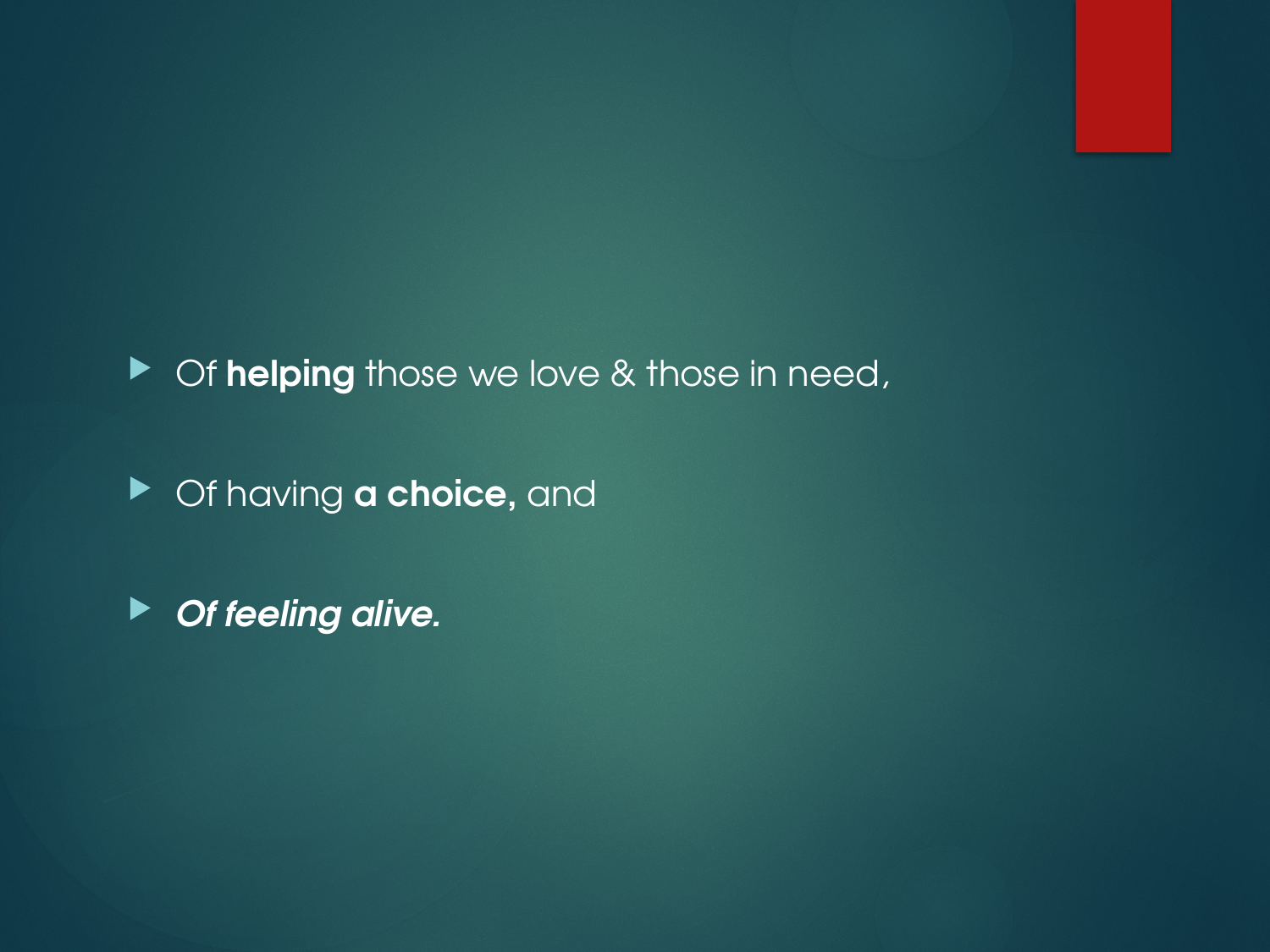

#

Of helping those we love & those in need,

Of having a choice, and

Of feeling alive.